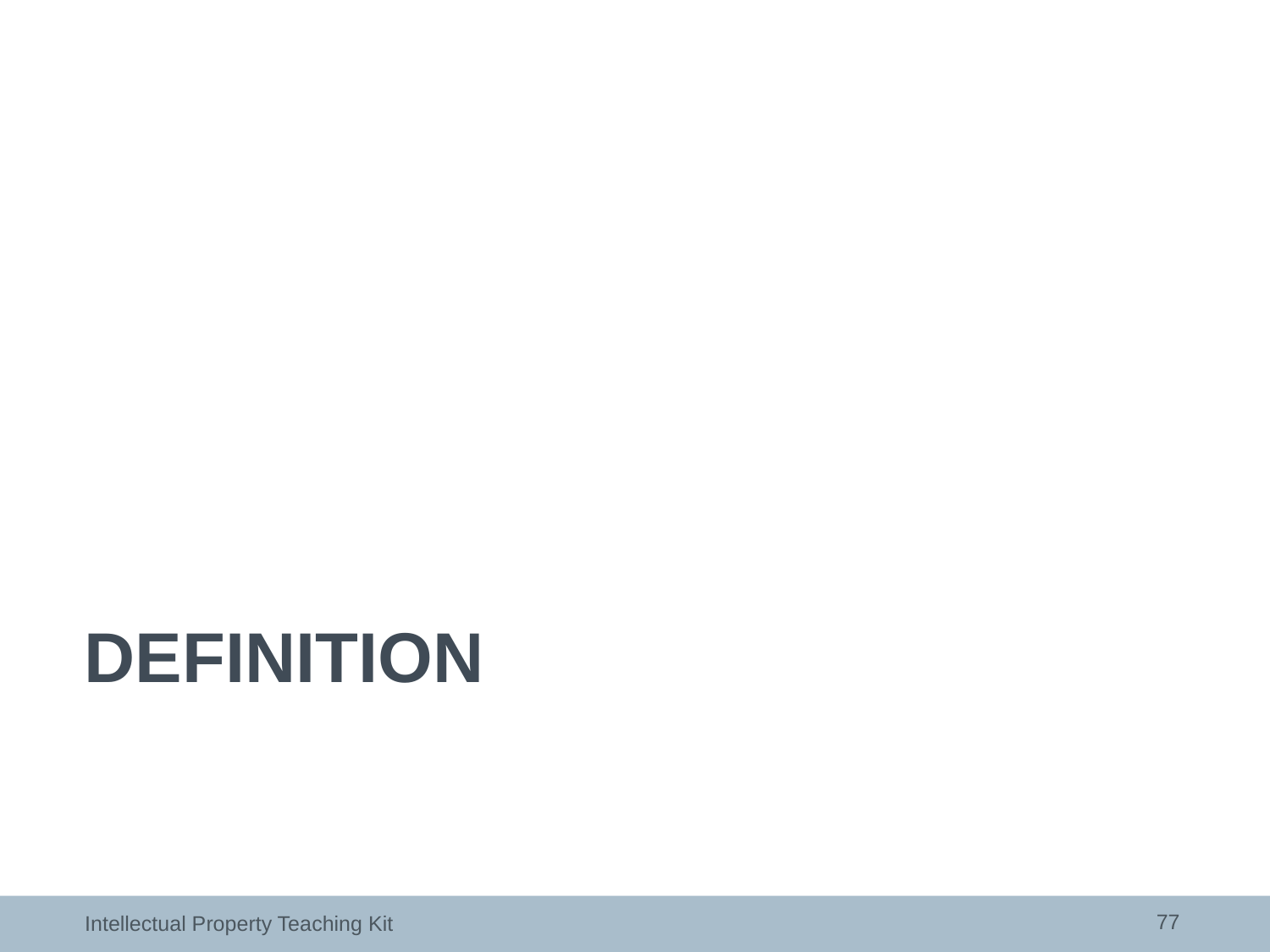

# Definition
77
Intellectual Property Teaching Kit